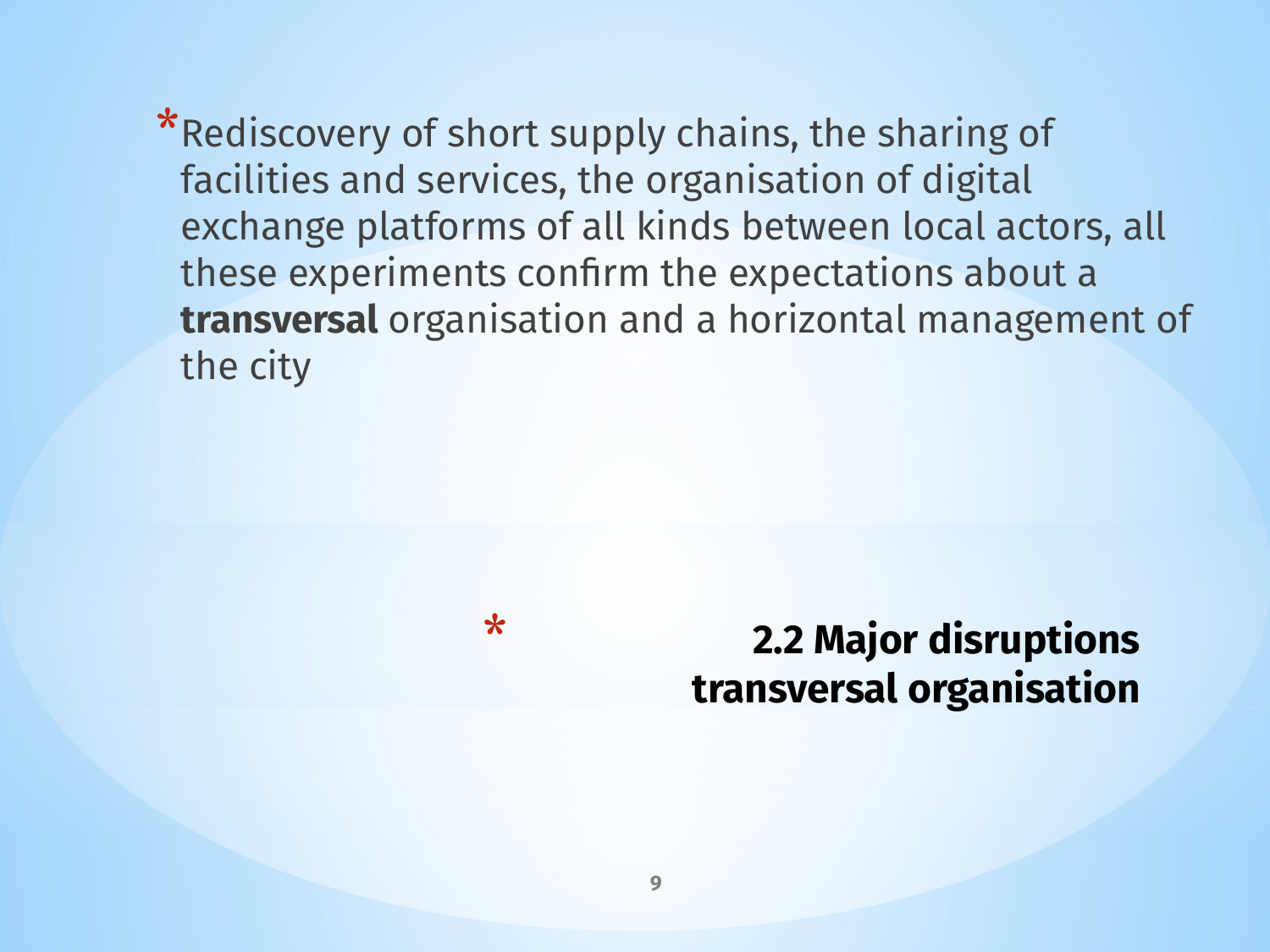

Rediscovery of short supply chains, the sharing of facilities and services, the organisation of digital exchange platforms of all kinds between local actors, all these experiments confirm the expectations about a transversal organisation and a horizontal management of the city
# 2.2 Major disruptions transversal organisation
9